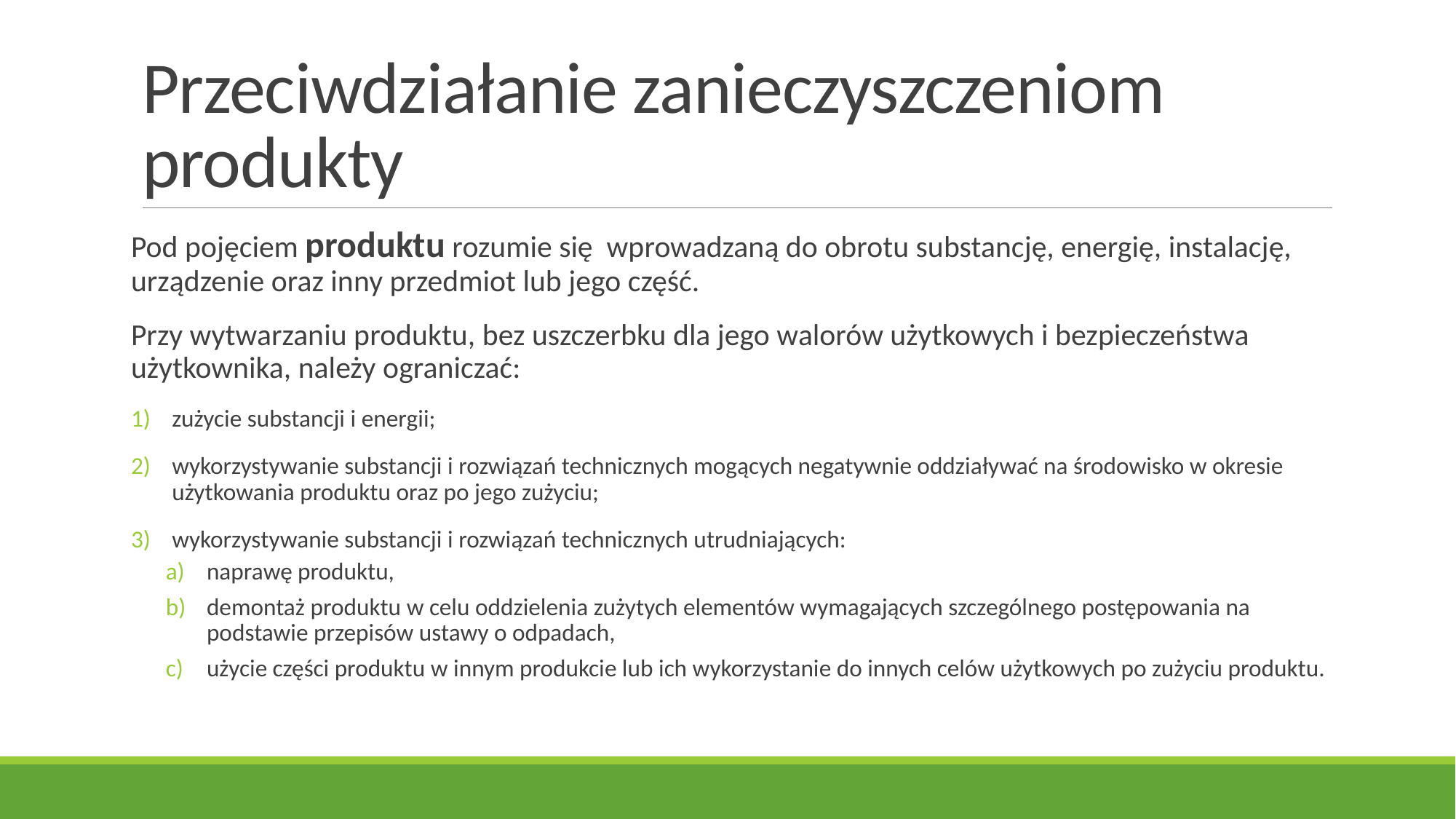

# Przeciwdziałanie zanieczyszczeniom produkty
Pod pojęciem produktu rozumie się  wprowadzaną do obrotu substancję, energię, instalację, urządzenie oraz inny przedmiot lub jego część.
Przy wytwarzaniu produktu, bez uszczerbku dla jego walorów użytkowych i bezpieczeństwa użytkownika, należy ograniczać:
zużycie substancji i energii;
wykorzystywanie substancji i rozwiązań technicznych mogących negatywnie oddziaływać na środowisko w okresie użytkowania produktu oraz po jego zużyciu;
wykorzystywanie substancji i rozwiązań technicznych utrudniających:
naprawę produktu,
demontaż produktu w celu oddzielenia zużytych elementów wymagających szczególnego postępowania na podstawie przepisów ustawy o odpadach,
użycie części produktu w innym produkcie lub ich wykorzystanie do innych celów użytkowych po zużyciu produktu.